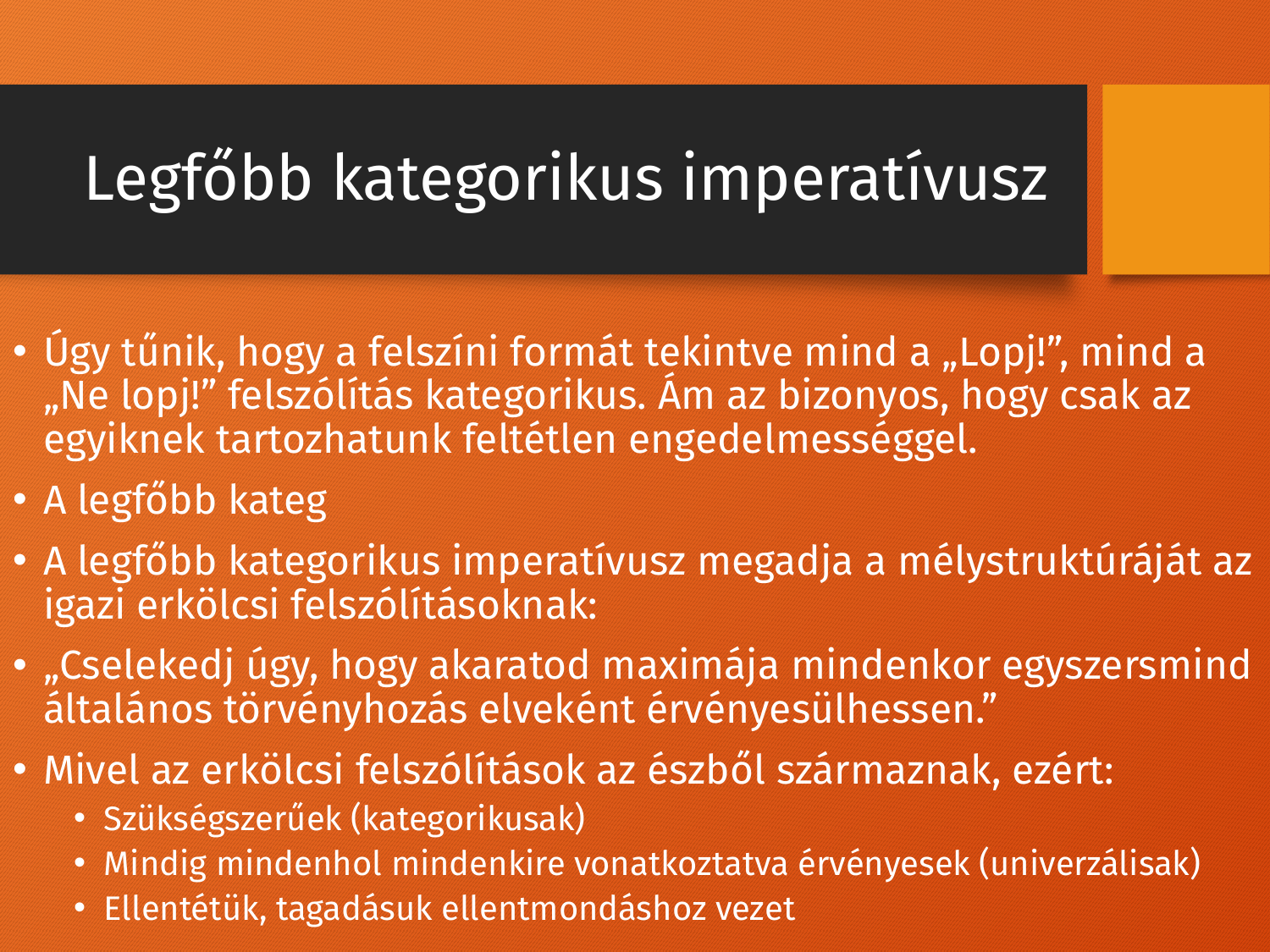

# Legfőbb kategorikus imperatívusz
Úgy tűnik, hogy a felszíni formát tekintve mind a „Lopj!”, mind a „Ne lopj!” felszólítás kategorikus. Ám az bizonyos, hogy csak az egyiknek tartozhatunk feltétlen engedelmességgel.
A legfőbb kateg
A legfőbb kategorikus imperatívusz megadja a mélystruktúráját az igazi erkölcsi felszólításoknak:
„Cselekedj úgy, hogy akaratod maximája mindenkor egyszersmind általános törvényhozás elveként érvényesülhessen.”
Mivel az erkölcsi felszólítások az észből származnak, ezért:
Szükségszerűek (kategorikusak)
Mindig mindenhol mindenkire vonatkoztatva érvényesek (univerzálisak)
Ellentétük, tagadásuk ellentmondáshoz vezet